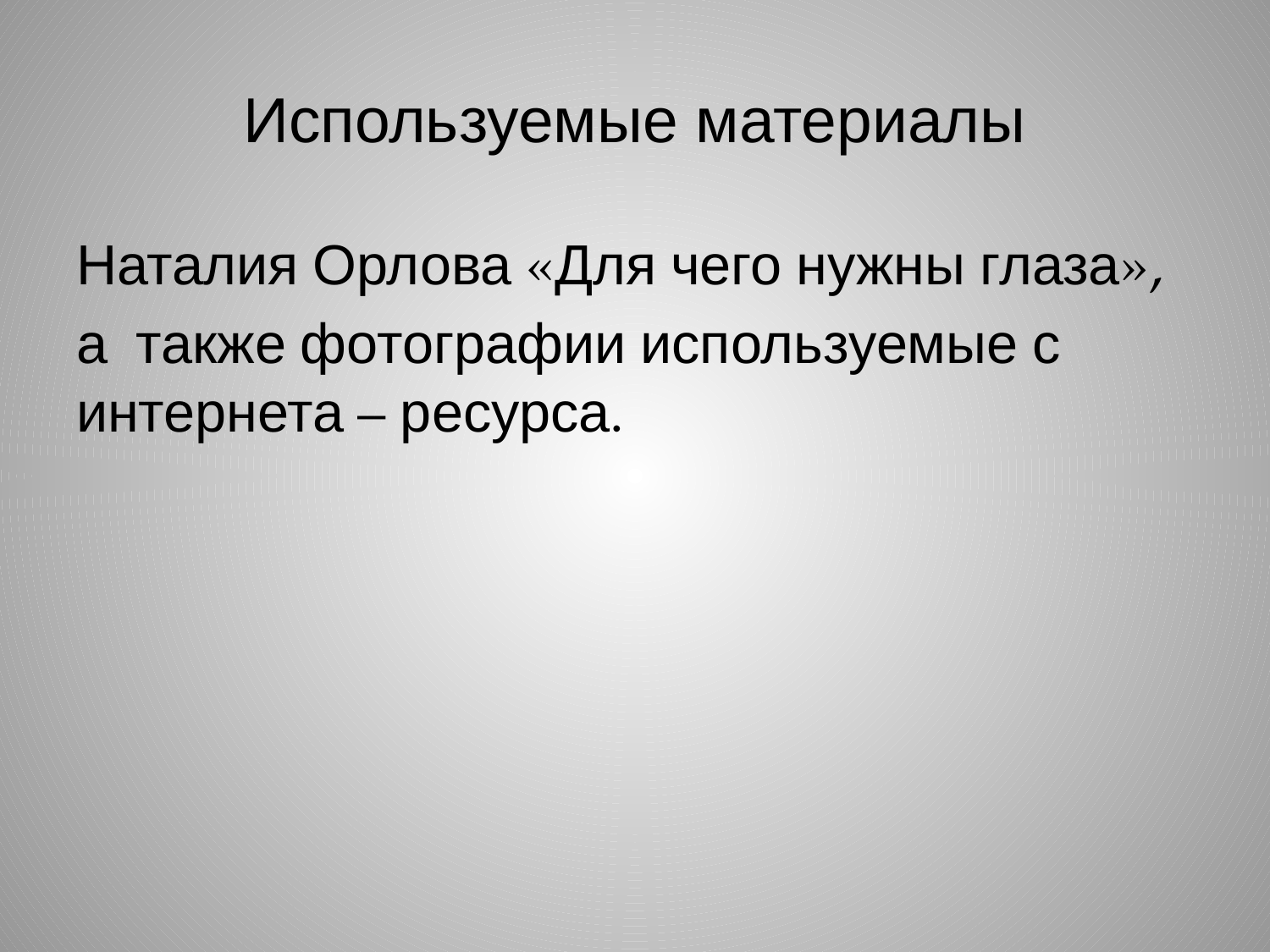

# Используемые материалы
Наталия Орлова «Для чего нужны глаза»,
а  также фотографии используемые с интернета – ресурса.